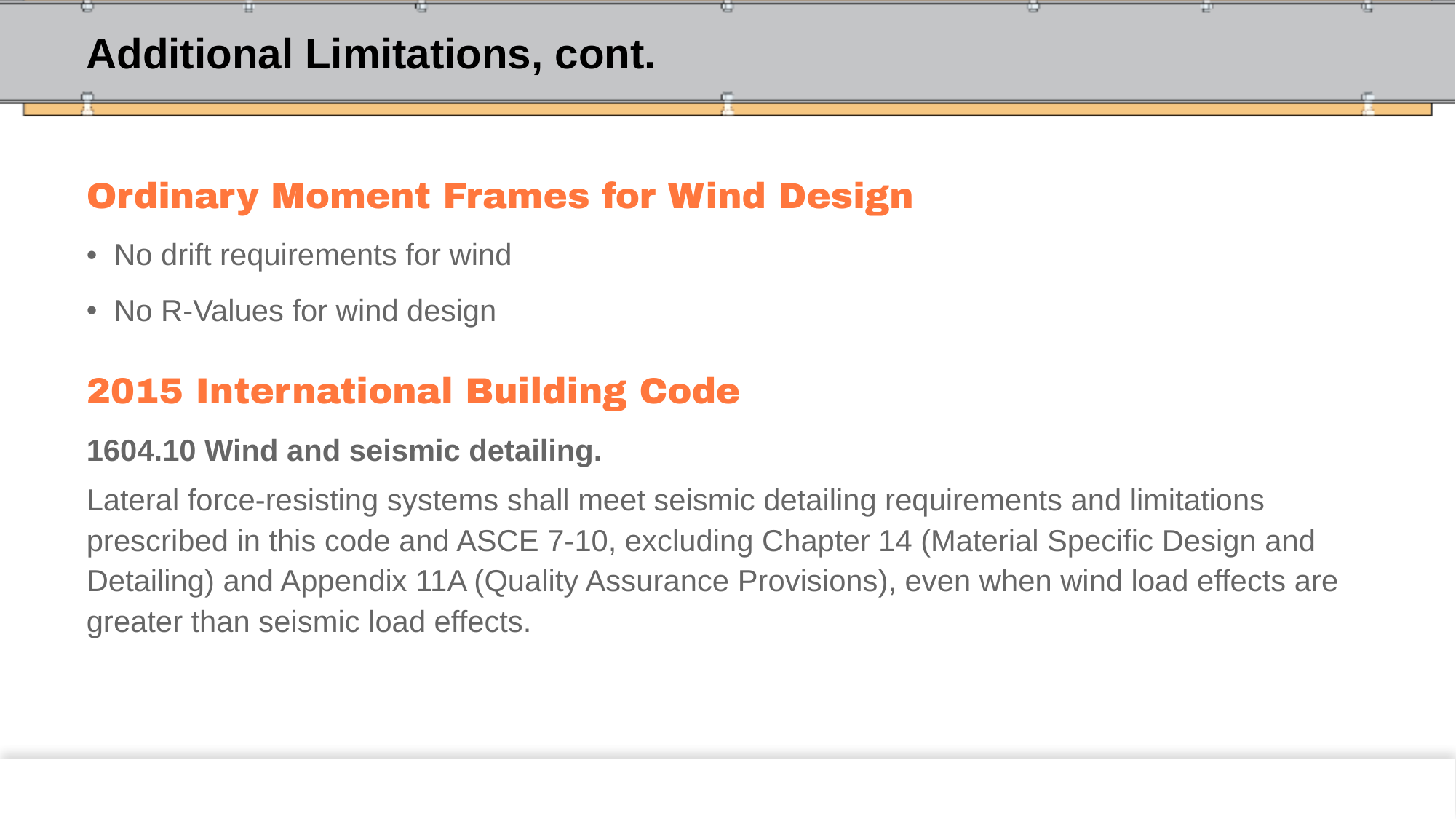

# Additional Limitations, cont.
Ordinary Moment Frames for Wind Design
No drift requirements for wind
No R-Values for wind design
2015 International Building Code
1604.10 Wind and seismic detailing.
Lateral force-resisting systems shall meet seismic detailing requirements and limitations prescribed in this code and ASCE 7-10, excluding Chapter 14 (Material Specific Design and Detailing) and Appendix 11A (Quality Assurance Provisions), even when wind load effects are greater than seismic load effects.